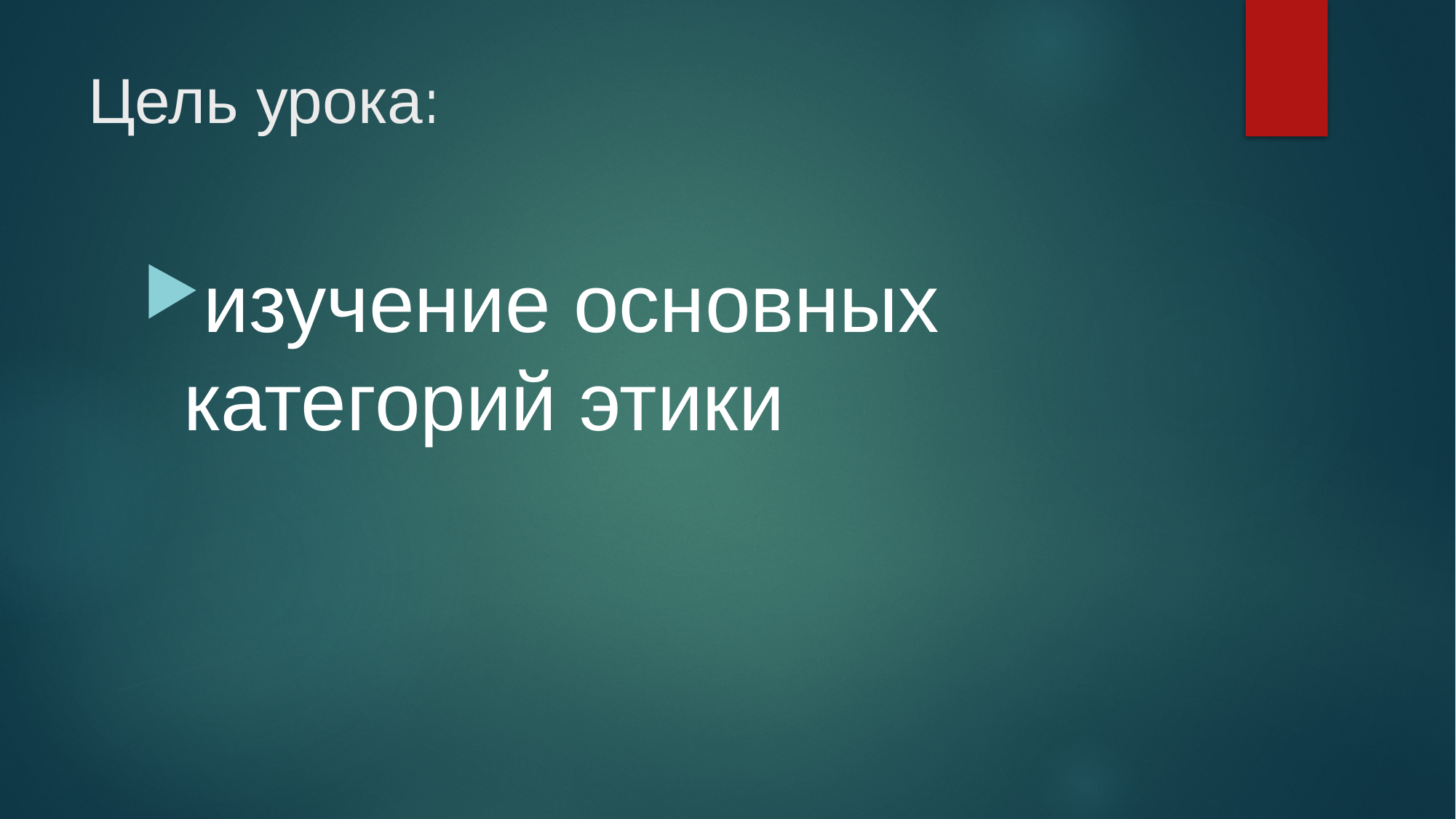

# Цель урока:
изучение основных категорий этики